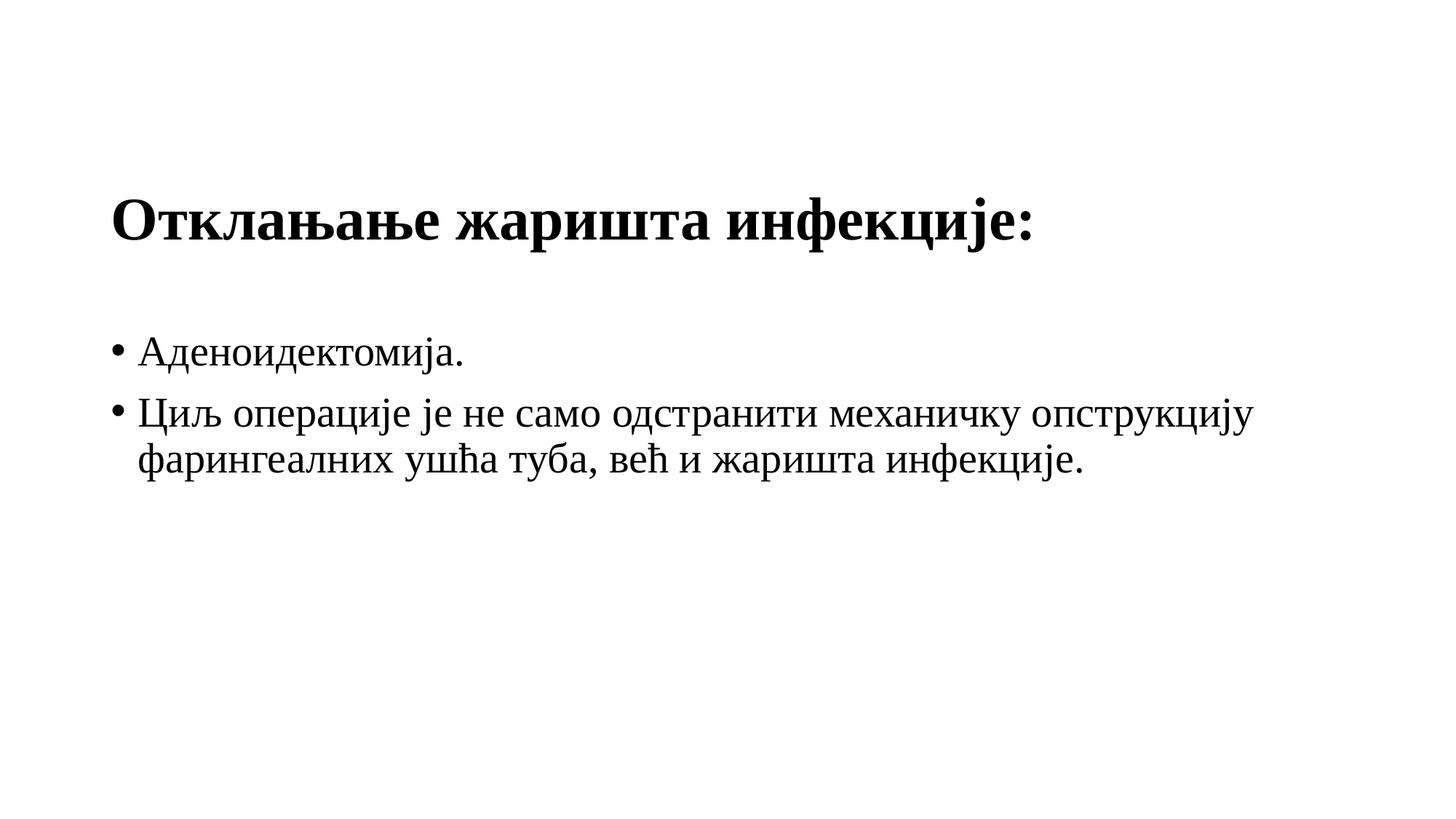

Отклањање жаришта инфекције:

Аденоидектомија.
Циљ операције је не само одстранити механичку опструкцију фарингеалних ушћа туба, већ и жаришта инфекције.